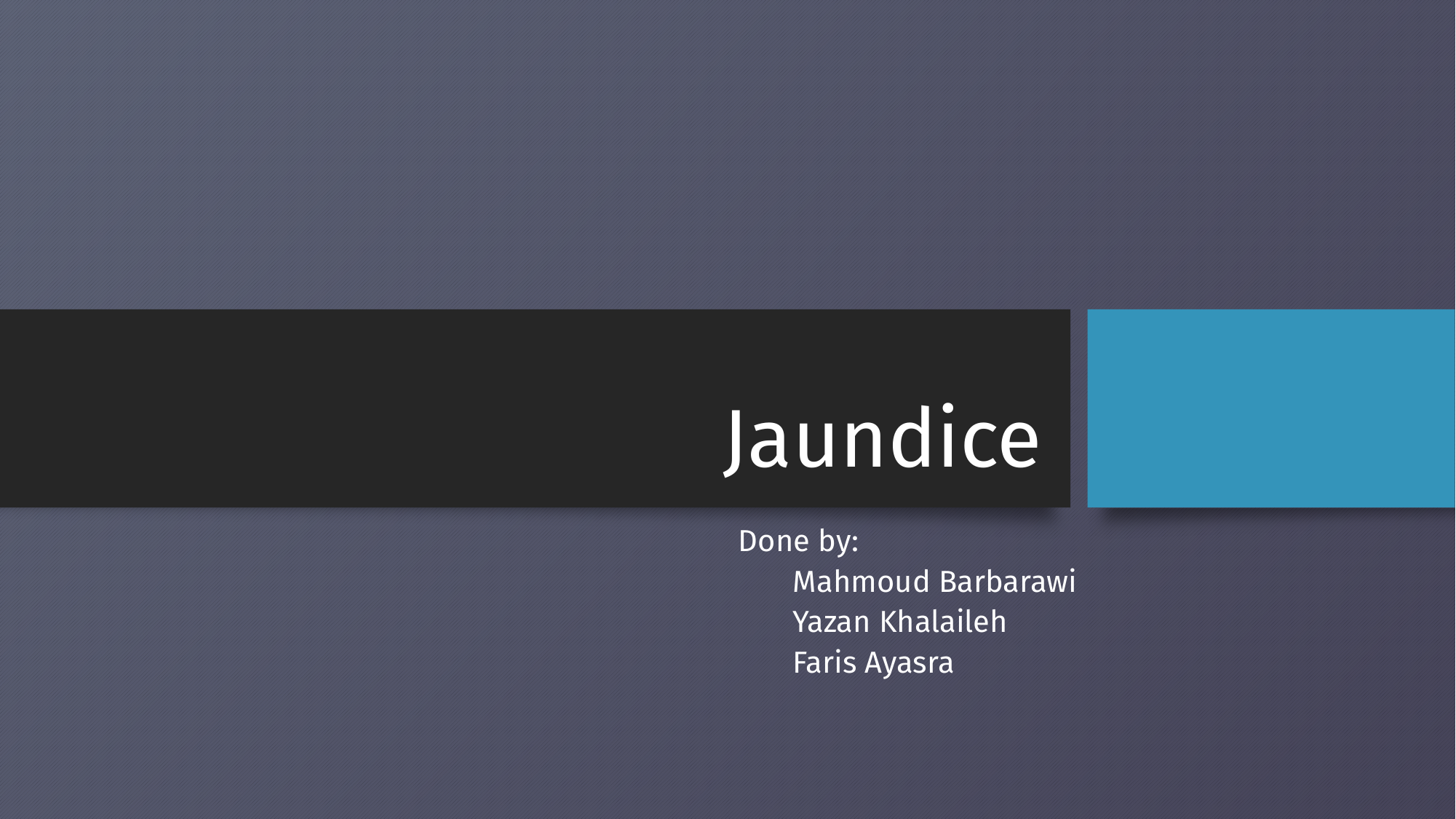

# Jaundice
Done by:
Mahmoud Barbarawi
Yazan Khalaileh
Faris Ayasra